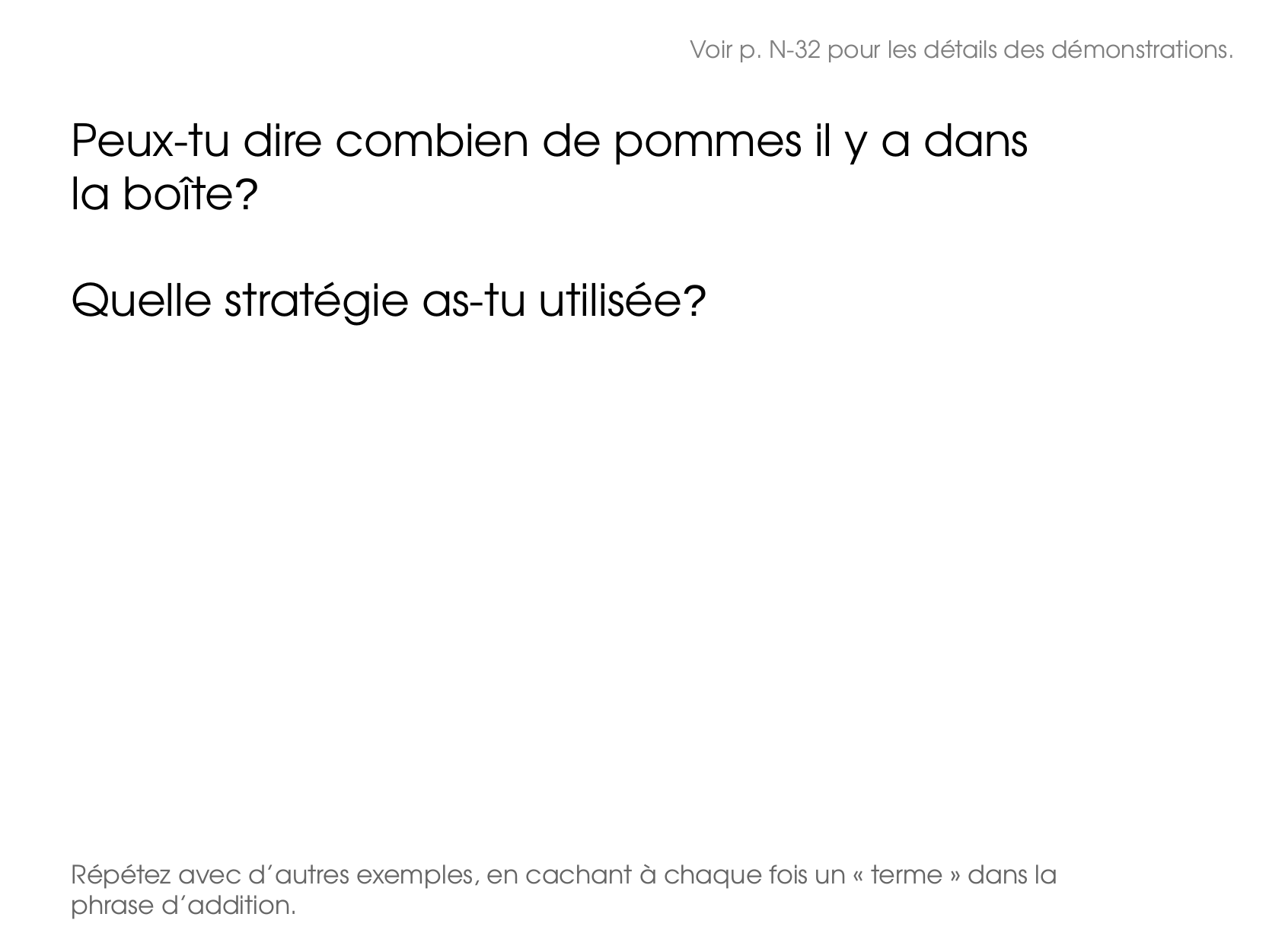

Voir p. N-32 pour les détails des démonstrations.
Peux-tu dire combien de pommes il y a dans la boîte?

Quelle stratégie as-tu utilisée?
Répétez avec d’autres exemples, en cachant à chaque fois un « terme » dans la phrase d’addition.